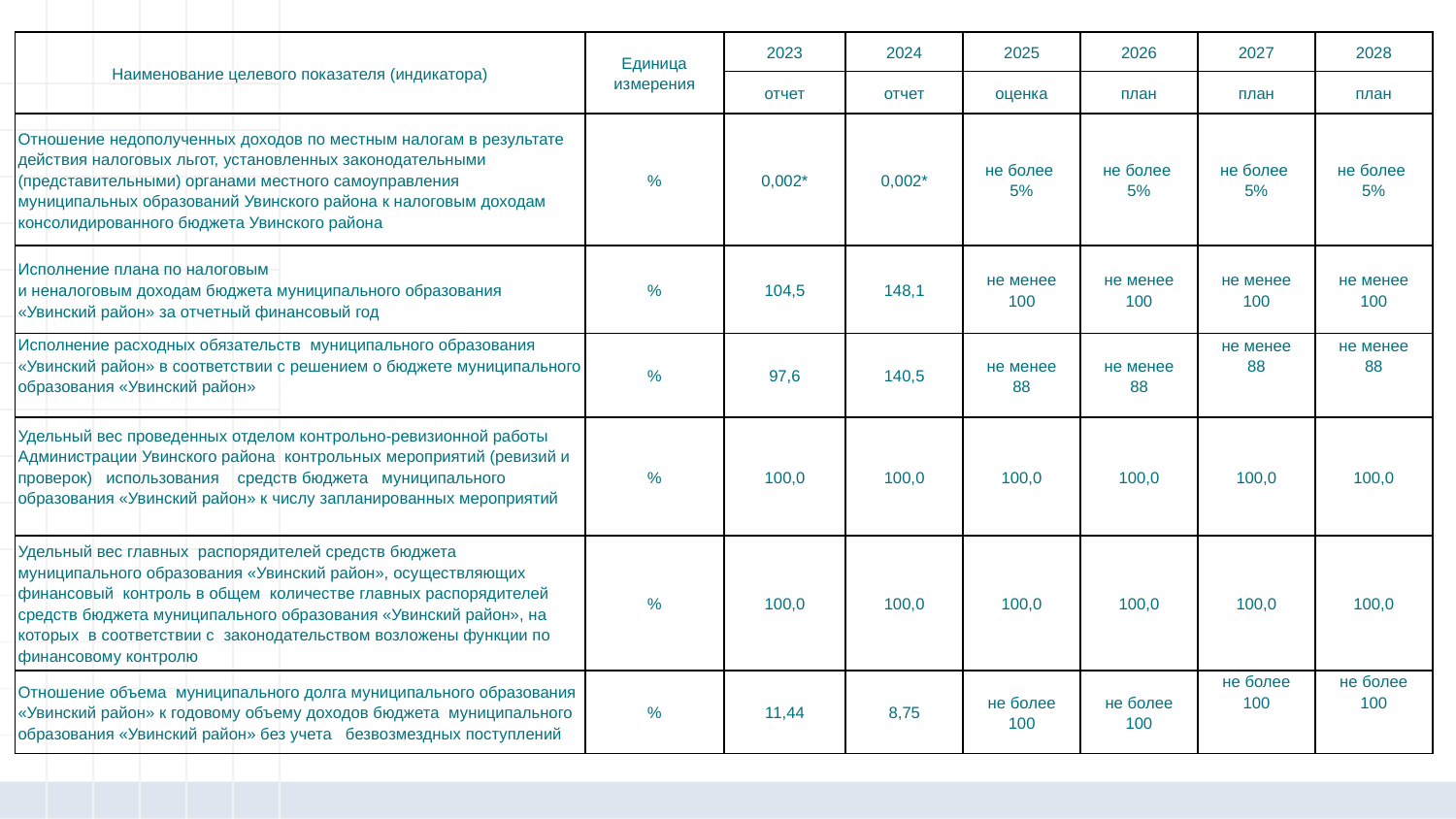

| Наименование целевого показателя (индикатора) | Единица измерения | 2023 | 2024 | 2025 | 2026 | 2027 | 2028 |
| --- | --- | --- | --- | --- | --- | --- | --- |
|  |  | отчет | отчет | оценка | план | план | план |
| Отношение недополученных доходов по местным налогам в результате действия налоговых льгот, установленных законодательными (представительными) органами местного самоуправления муниципальных образований Увинского района к налоговым доходам консолидированного бюджета Увинского района | % | 0,002\* | 0,002\* | не более 5% | не более 5% | не более 5% | не более 5% |
| Исполнение плана по налоговым и неналоговым доходам бюджета муниципального образования «Увинский район» за отчетный финансовый год | % | 104,5 | 148,1 | не менее 100 | не менее 100 | не менее 100 | не менее 100 |
| Исполнение расходных обязательств муниципального образования «Увинский район» в соответствии с решением о бюджете муниципального образования «Увинский район» | % | 97,6 | 140,5 | не менее 88 | не менее 88 | не менее 88 | не менее 88 |
| Удельный вес проведенных отделом контрольно-ревизионной работы Администрации Увинского района контрольных мероприятий (ревизий и проверок) использования средств бюджета муниципального образования «Увинский район» к числу запланированных мероприятий | % | 100,0 | 100,0 | 100,0 | 100,0 | 100,0 | 100,0 |
| Удельный вес главных распорядителей средств бюджета муниципального образования «Увинский район», осуществляющих финансовый контроль в общем количестве главных распорядителей средств бюджета муниципального образования «Увинский район», на которых в соответствии с законодательством возложены функции по финансовому контролю | % | 100,0 | 100,0 | 100,0 | 100,0 | 100,0 | 100,0 |
| Отношение объема муниципального долга муниципального образования «Увинский район» к годовому объему доходов бюджета муниципального образования «Увинский район» без учета безвозмездных поступлений | % | 11,44 | 8,75 | не более 100 | не более 100 | не более 100 | не более 100 |